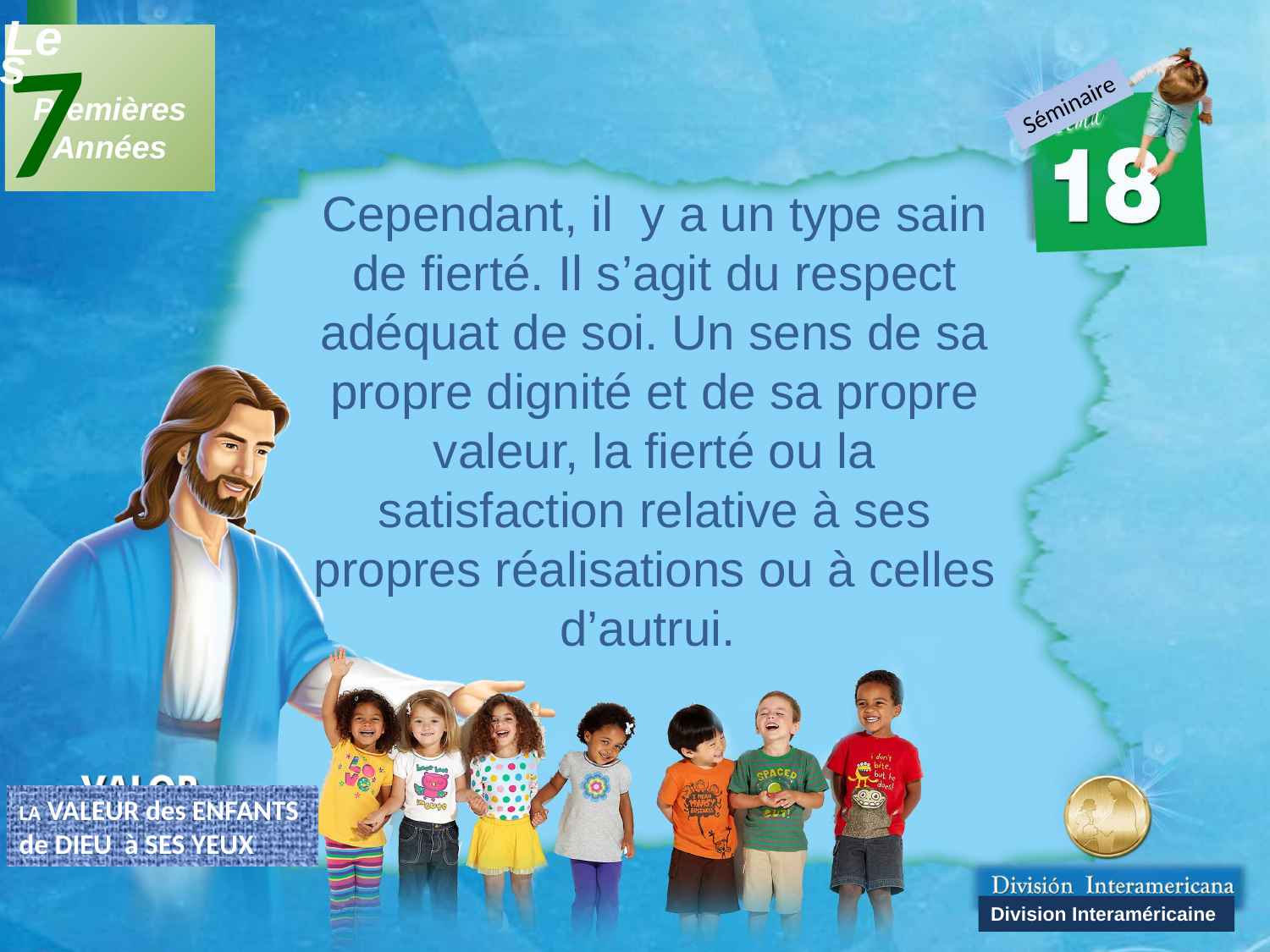

7
Les
         Premières
Années
Séminaire
Cependant, il  y a un type sain de fierté. Il s’agit du respect adéquat de soi. Un sens de sa propre dignité et de sa propre valeur, la fierté ou la satisfaction relative à ses propres réalisations ou à celles d’autrui.
LA VALEUR des ENFANTS
de DIEU  à SES YEUX
Division Interaméricaine